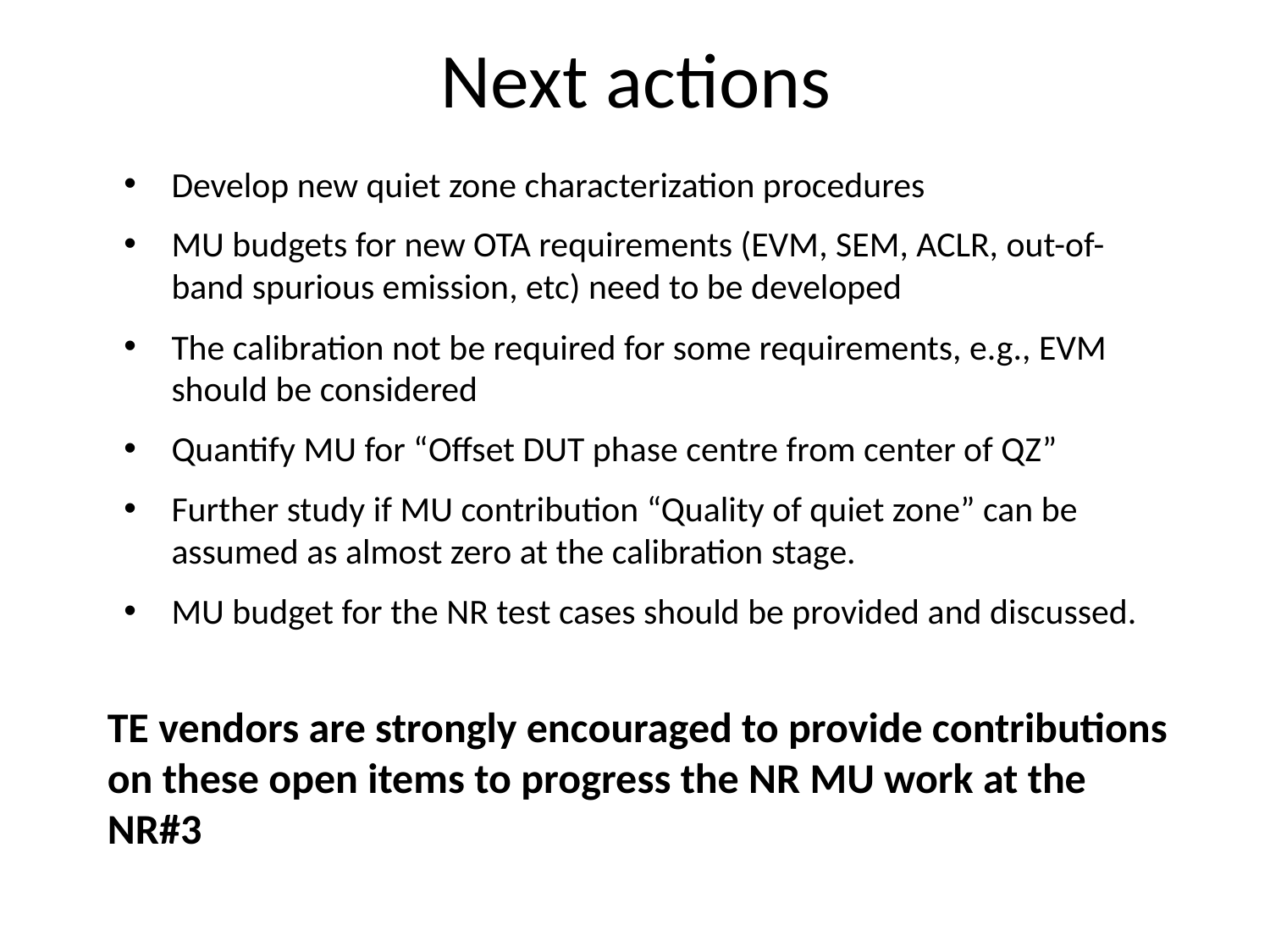

# Next actions
Develop new quiet zone characterization procedures
MU budgets for new OTA requirements (EVM, SEM, ACLR, out-of-band spurious emission, etc) need to be developed
The calibration not be required for some requirements, e.g., EVM should be considered
Quantify MU for “Offset DUT phase centre from center of QZ”
Further study if MU contribution “Quality of quiet zone” can be assumed as almost zero at the calibration stage.
MU budget for the NR test cases should be provided and discussed.

TE vendors are strongly encouraged to provide contributions on these open items to progress the NR MU work at the NR#3